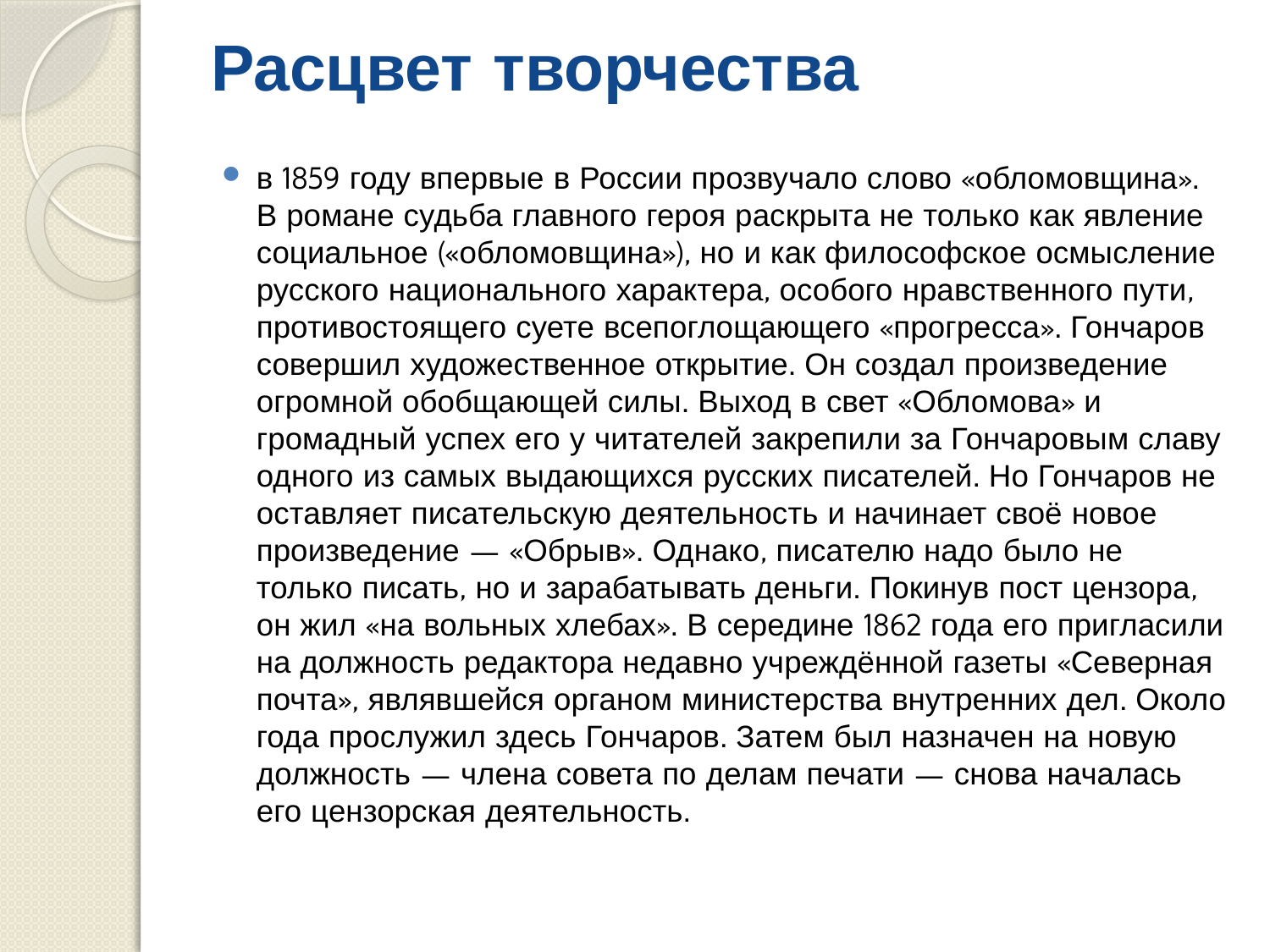

# Расцвет творчества

в 1859 году впервые в России прозвучало слово «обломовщина». В романе судьба главного героя раскрыта не только как явление социальное («обломовщина»), но и как философское осмысление русского национального характера, особого нравственного пути, противостоящего суете всепоглощающего «прогресса». Гончаров совершил художественное открытие. Он создал произведение огромной обобщающей силы. Выход в свет «Обломова» и громадный успех его у читателей закрепили за Гончаровым славу одного из самых выдающихся русских писателей. Но Гончаров не оставляет писательскую деятельность и начинает своё новое произведение — «Обрыв». Однако, писателю надо было не только писать, но и зарабатывать деньги. Покинув пост цензора, он жил «на вольных хлебах». В середине 1862 года его пригласили на должность редактора недавно учреждённой газеты «Северная почта», являвшейся органом министерства внутренних дел. Около года прослужил здесь Гончаров. Затем был назначен на новую должность — члена совета по делам печати — снова началась его цензорская деятельность.